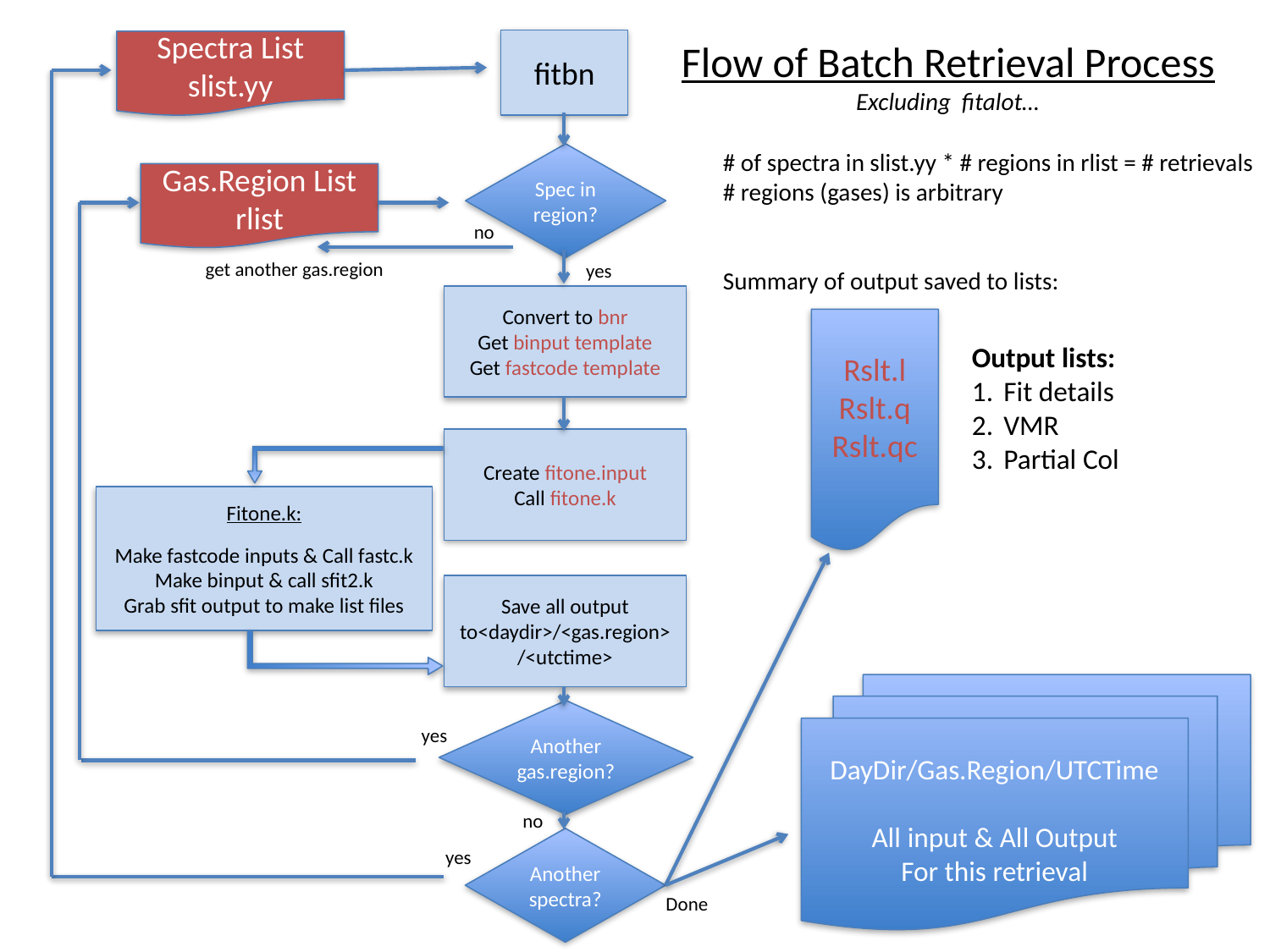

Flow of Batch Retrieval Process
fitbn
Spectra List
slist.yy
Excluding  fitalot…
# of spectra in slist.yy * # regions in rlist = # retrievals
# regions (gases) is arbitrary

Summary of output saved to lists:
Spec in region?
Gas.Region List
rlist
no
get another gas.region
yes
Convert to bnr
Get binput template
Get fastcode template
Rslt.l
Rslt.q
Rslt.qc
Output lists:
Fit details
VMR
Partial Col
Create fitone.input
Call fitone.k

Fitone.k:

Make fastcode inputs & Call fastc.k
Make binput & call sfit2.k
Grab sfit output to make list files

Save all output to<daydir>/<gas.region>/<utctime>
DayDir/Gas.Region/UTCTime

All input & All Output
For this retrieval
Another gas.region?
yes
no
Another spectra?
yes
Done